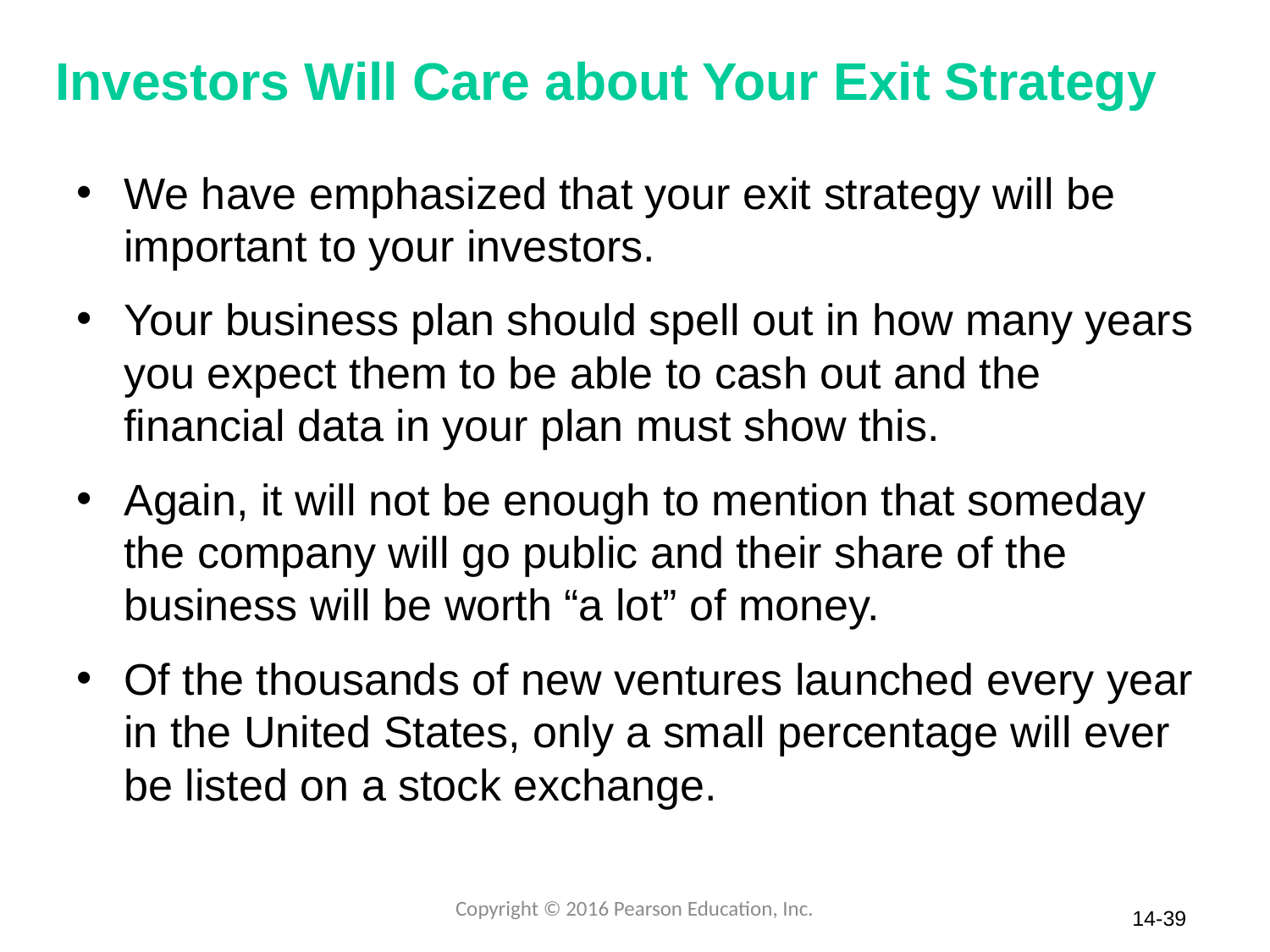

# Investors Will Care about Your Exit Strategy
We have emphasized that your exit strategy will be important to your investors.

Your business plan should spell out in how many years you expect them to be able to cash out and the financial data in your plan must show this.

Again, it will not be enough to mention that someday the company will go public and their share of the business will be worth “a lot” of money.

Of the thousands of new ventures launched every year in the United States, only a small percentage will ever be listed on a stock exchange.
Copyright © 2016 Pearson Education, Inc.